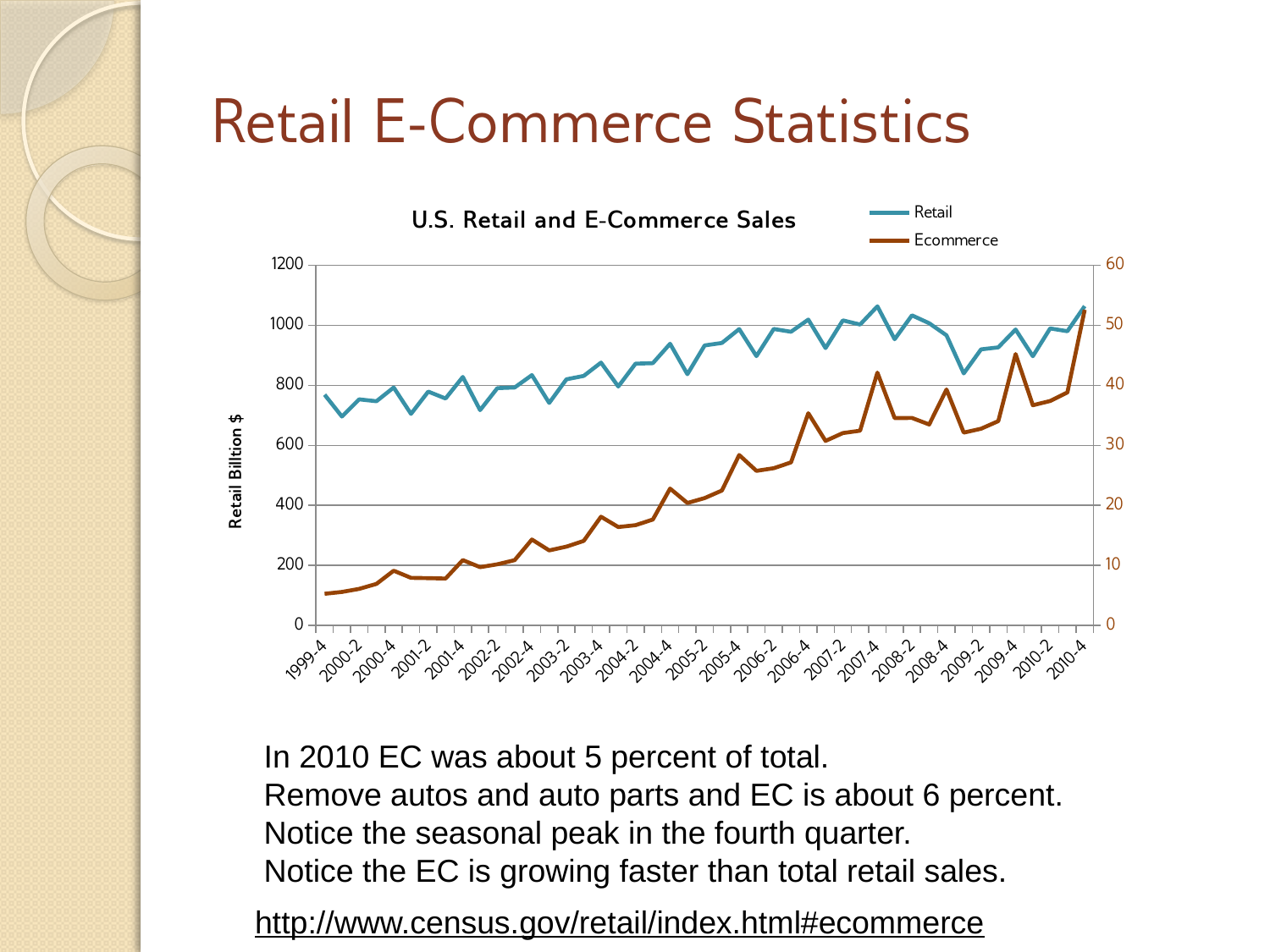

# Retail E-Commerce Statistics

### Chart: U.S. Retail and E-Commerce Sales

| Category | Retail | Ecommerce |
|---|---|---|
| 1999-4 | 768.726 | 5.284 |
| 2000-1 | 696.048 | 5.59 |
| 2000-2 | 753.211 | 6.1 |
| 2000-3 | 746.875 | 6.936 |
| 2000-4 | 792.622 | 9.126 |
| 2001-1 | 704.757 | 7.943 |
| 2001-2 | 779.011 | 7.89 |
| 2001-3 | 756.128 | 7.823 |
| 2001-4 | 827.829 | 10.894 |
| 2002-1 | 717.302 | 9.721 |
| 2002-2 | 790.486 | 10.192 |
| 2002-3 | 792.657 | 10.882 |
| 2002-4 | 833.877 | 14.322 |
| 2003-1 | 741.233 | 12.506 |
| 2003-2 | 819.94 | 13.142 |
| 2003-3 | 831.222 | 14.098 |
| 2003-4 | 875.437 | 18.115 |
| 2004-1 | 795.916 | 16.399 |
| 2004-2 | 871.97 | 16.711 |
| 2004-3 | 873.695 | 17.65 |
| 2004-4 | 938.213 | 22.798 |
| 2005-1 | 836.952 | 20.402 |
| 2005-2 | 932.713 | 21.218 |
| 2005-3 | 940.88 | 22.469 |
| 2005-4 | 987.085 | 28.386 |
| 2006-1 | 897.18 | 25.749 |
| 2006-2 | 987.406 | 26.187 |
| 2006-3 | 978.211 | 27.158 |
| 2006-4 | 1018.775 | 35.351 |
| 2007-1 | 923.997 | 30.743 |
| 2007-2 | 1016.136 | 32.043 |
| 2007-3 | 1002.312 | 32.446 |
| 2007-4 | 1062.803 | 42.112 |
| 2008-1 | 953.358 | 34.543 |
| 2008-2 | 1032.919 | 34.567 |
| 2008-3 | 1006.551 | 33.479 |
| 2008-4 | 966.329 | 39.301 |
| 2009-1 | 839.625 | 32.125 |
| 2009-2 | 919.646 | 32.769 |
| 2009-3 | 926.265 | 34.031 |
| 2009-4 | 985.649 | 45.199 |
| 2010-1 | 896.741 | 36.68 |
| 2010-2 | 989.229 | 37.385 |
| 2010-3 | 980.048 | 38.807 |
| 2010-4 | 1063.578 | 52.567 |
In 2010 EC was about 5 percent of total.
Remove autos and auto parts and EC is about 6 percent.
Notice the seasonal peak in the fourth quarter.
Notice the EC is growing faster than total retail sales.
http://www.census.gov/retail/index.html#ecommerce